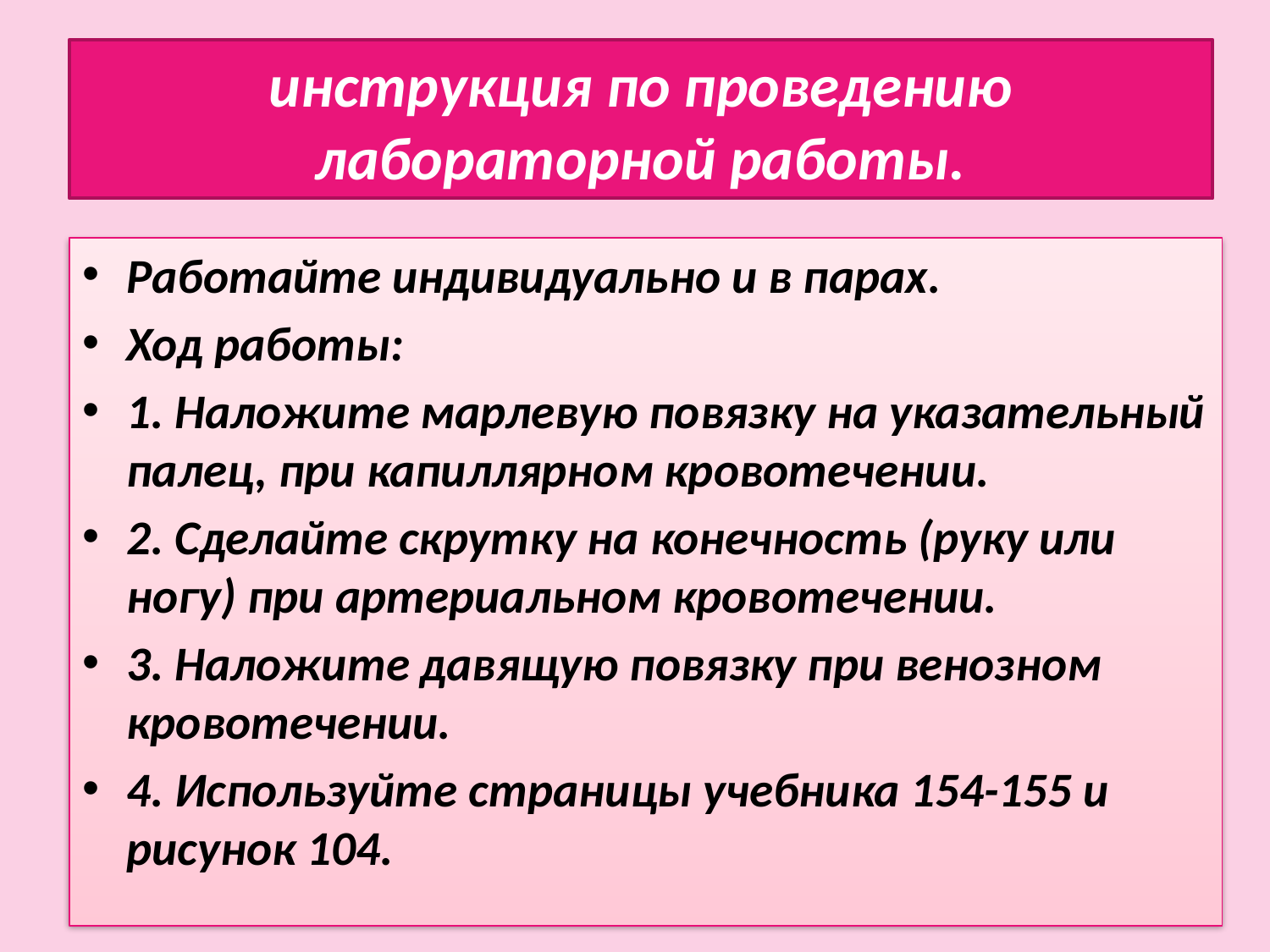

# инструкция по проведению лабораторной работы.
Работайте индивидуально и в парах.
Ход работы:
1. Наложите марлевую повязку на указательный палец, при капиллярном кровотечении.
2. Сделайте скрутку на конечность (руку или ногу) при артериальном кровотечении.
3. Наложите давящую повязку при венозном кровотечении.
4. Используйте страницы учебника 154-155 и рисунок 104.